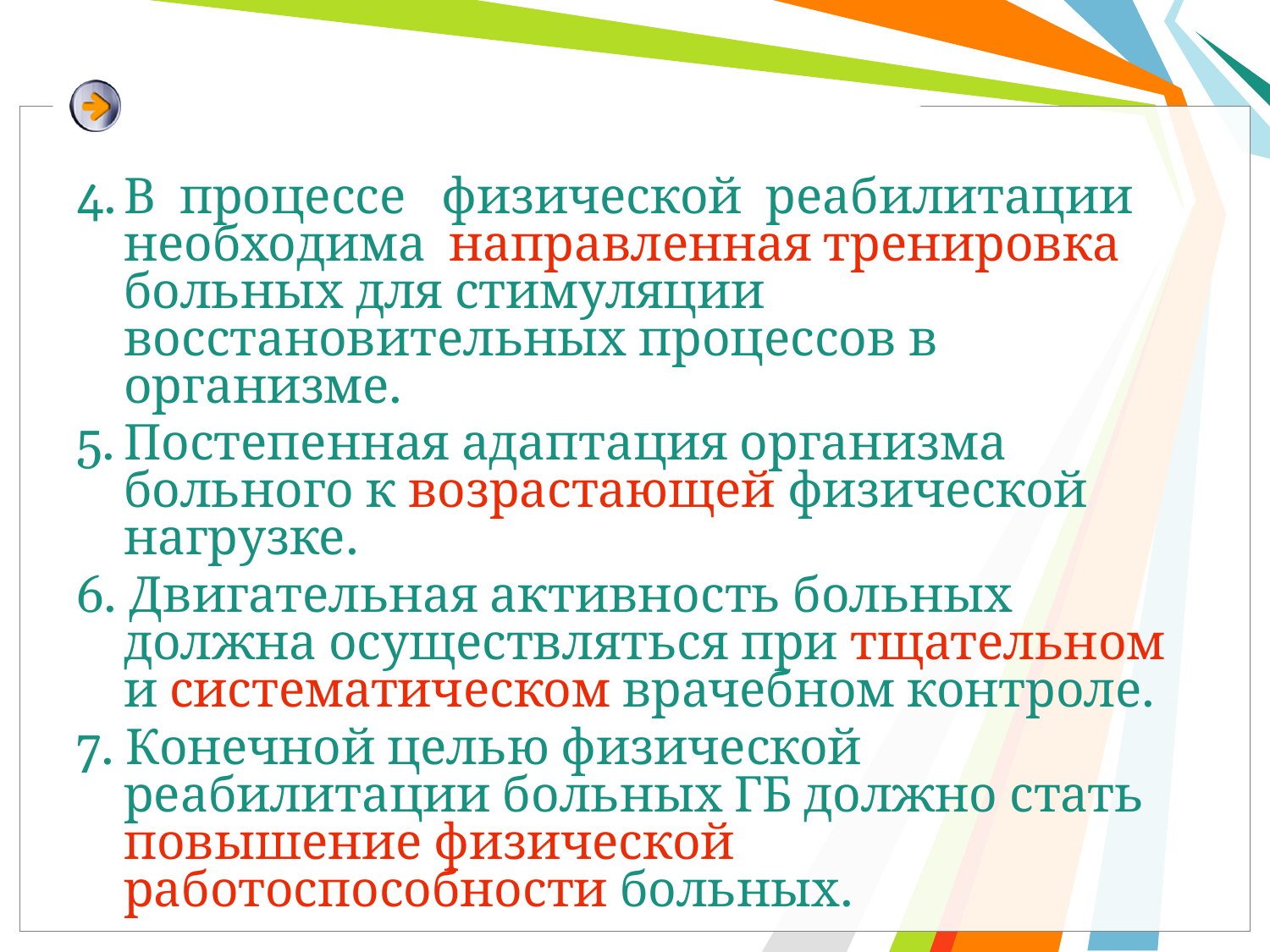

#
4.	В  процессе   физической  реабилитации   необходима  направленная тренировка больных для стимуляции восстановительных процессов в организме.
5.	Постепенная адаптация организма больного к возрастающей физической нагрузке.
6. Двигательная активность больных должна осуществляться при тщательном и систематическом врачебном контроле.
7. Конечной целью физической реабилитации больных ГБ должно стать повышение физической работоспособности больных.